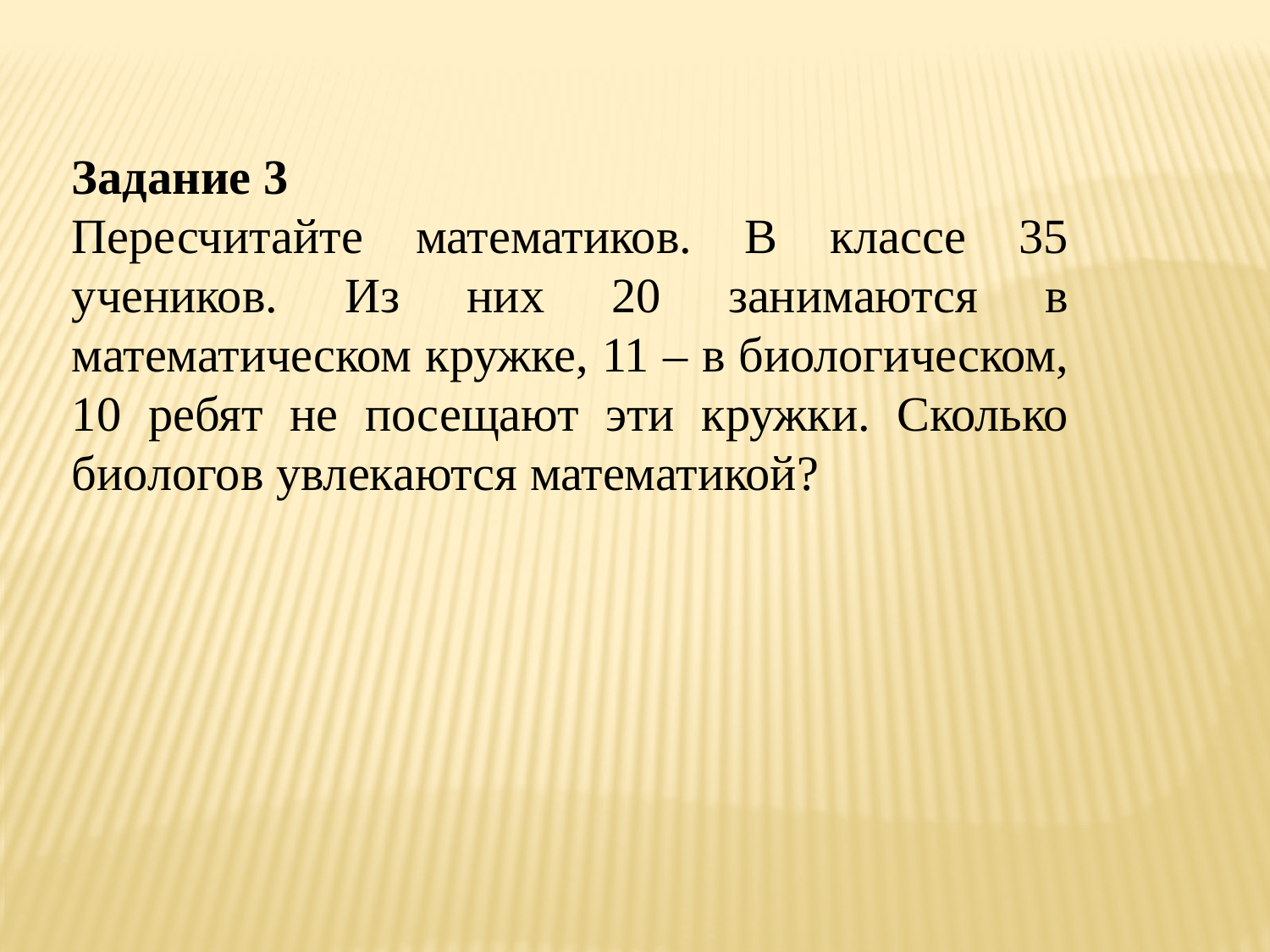

Задание 3
Пересчитайте математиков. В классе 35 учеников. Из них 20 занимаются в математическом кружке, 11 – в биологическом, 10 ребят не посещают эти кружки. Сколько биологов увлекаются математикой?